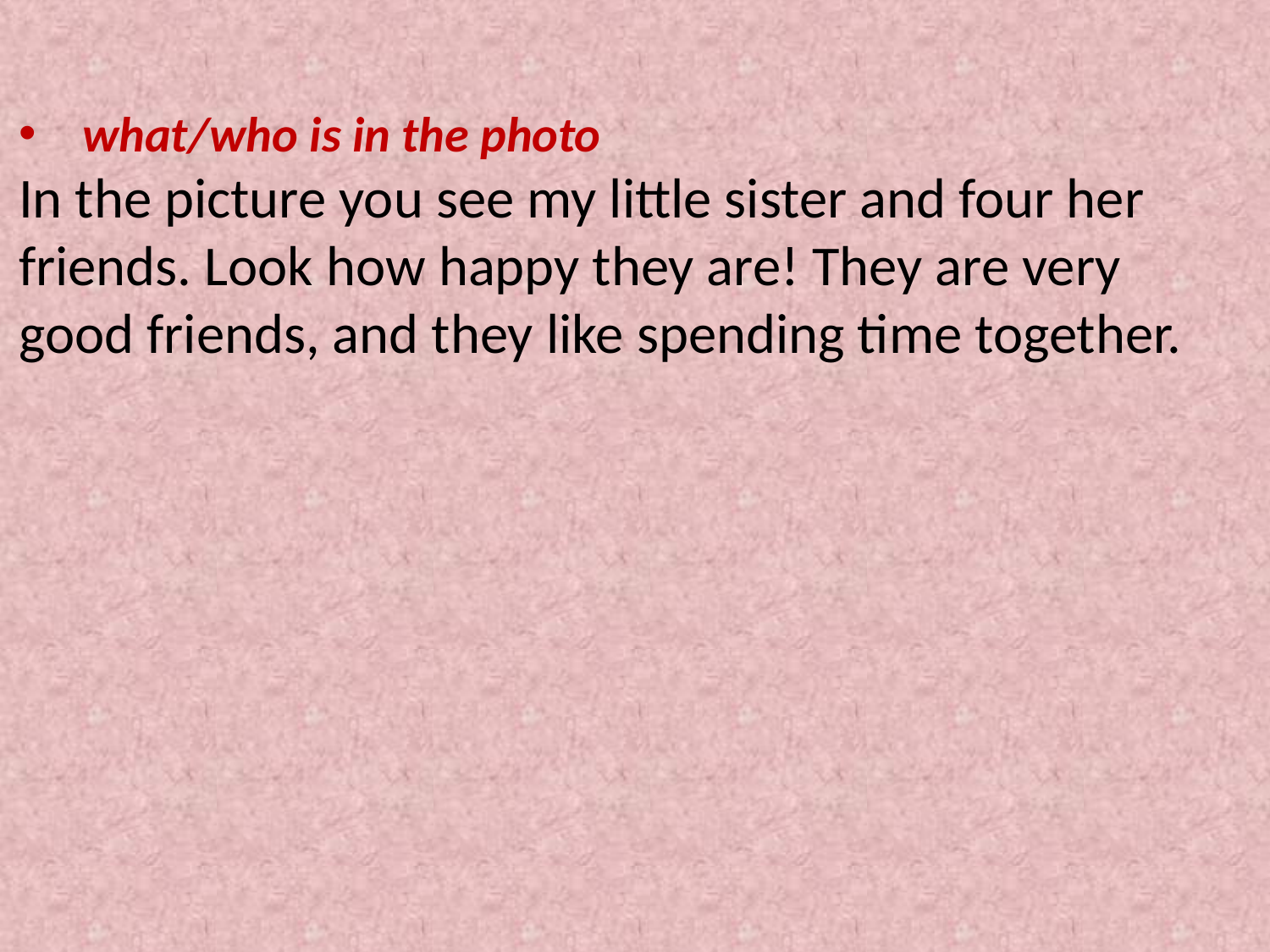

what/who is in the photo
In the picture you see my little sister and four her friends. Look how happy they are! They are very good friends, and they like spending time together.